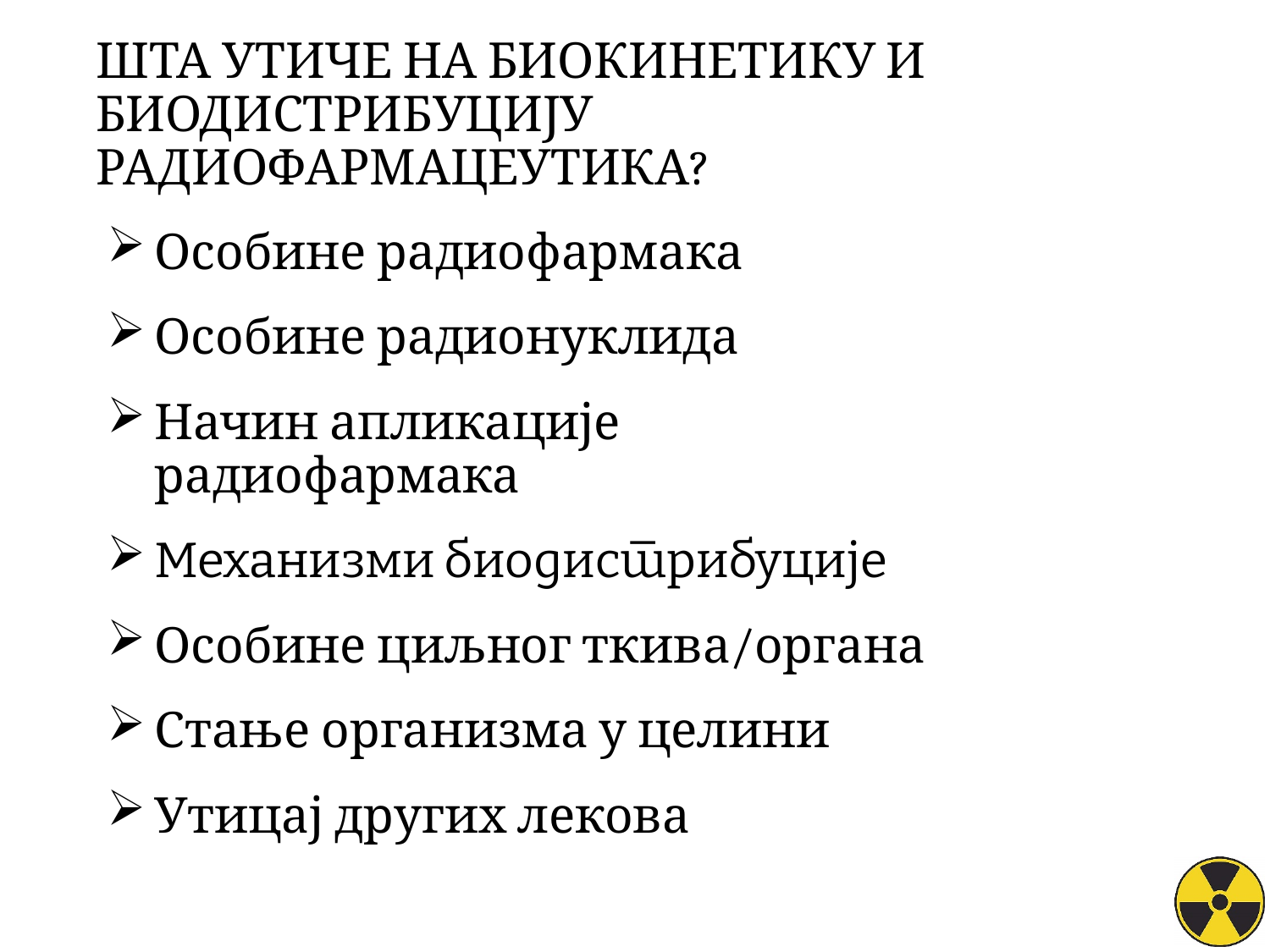

# Шта утиче на биокинетику и биодистрибуцију радиофармацеутика?
Особине радиофармака
Особине радионуклида
Начин апликације радиофармака
Механизми биодистрибуције
Особине циљног ткива/органа
Стање организма у целини
Утицај других лекова